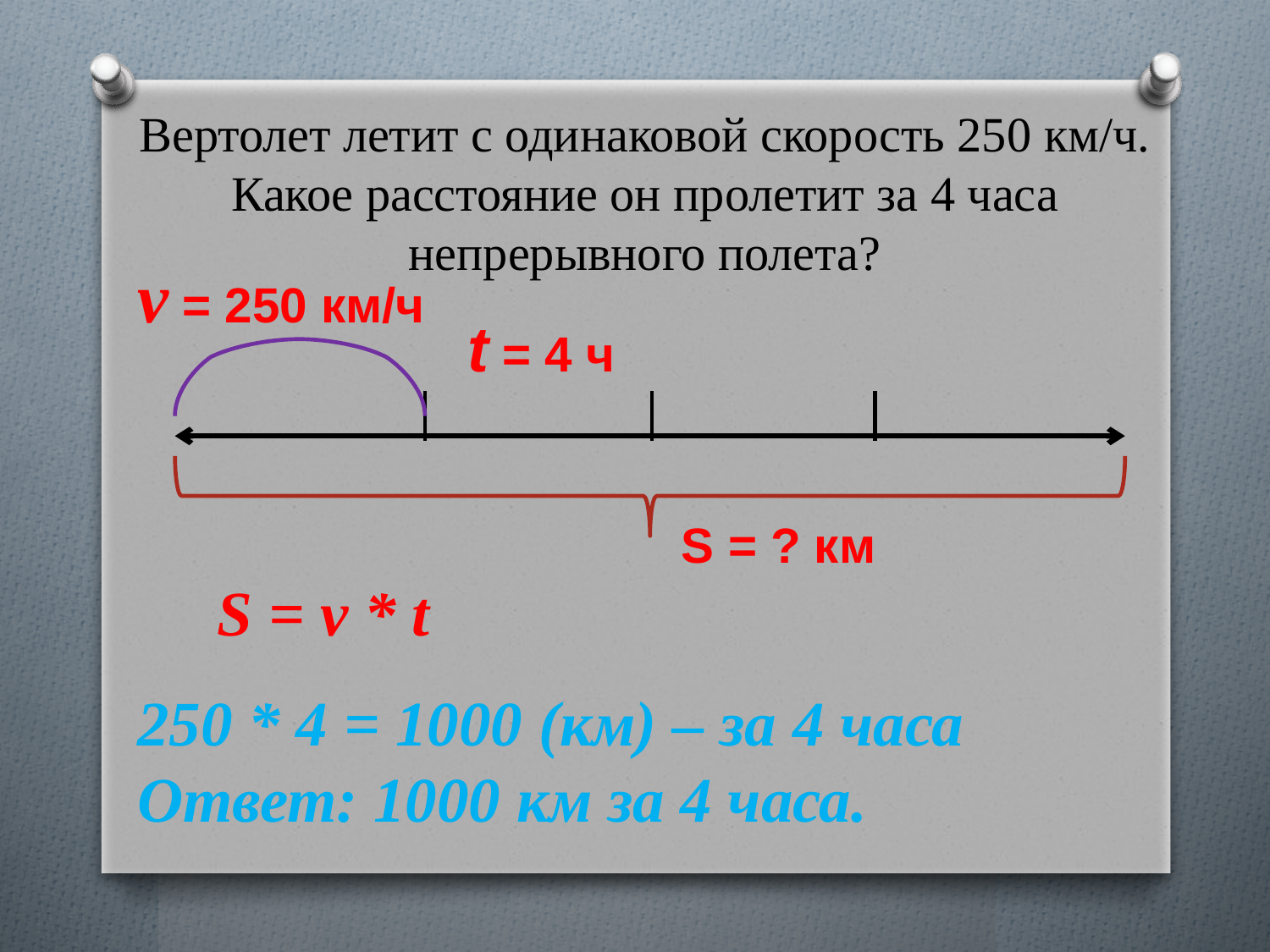

Вертолет летит с одинаковой скорость 250 км/ч. Какое расстояние он пролетит за 4 часа непрерывного полета?
v = 250 км/ч

t = 4 ч
S = ? км
S = v * t
250 * 4 = 1000 (км) – за 4 часа
Ответ: 1000 км за 4 часа.